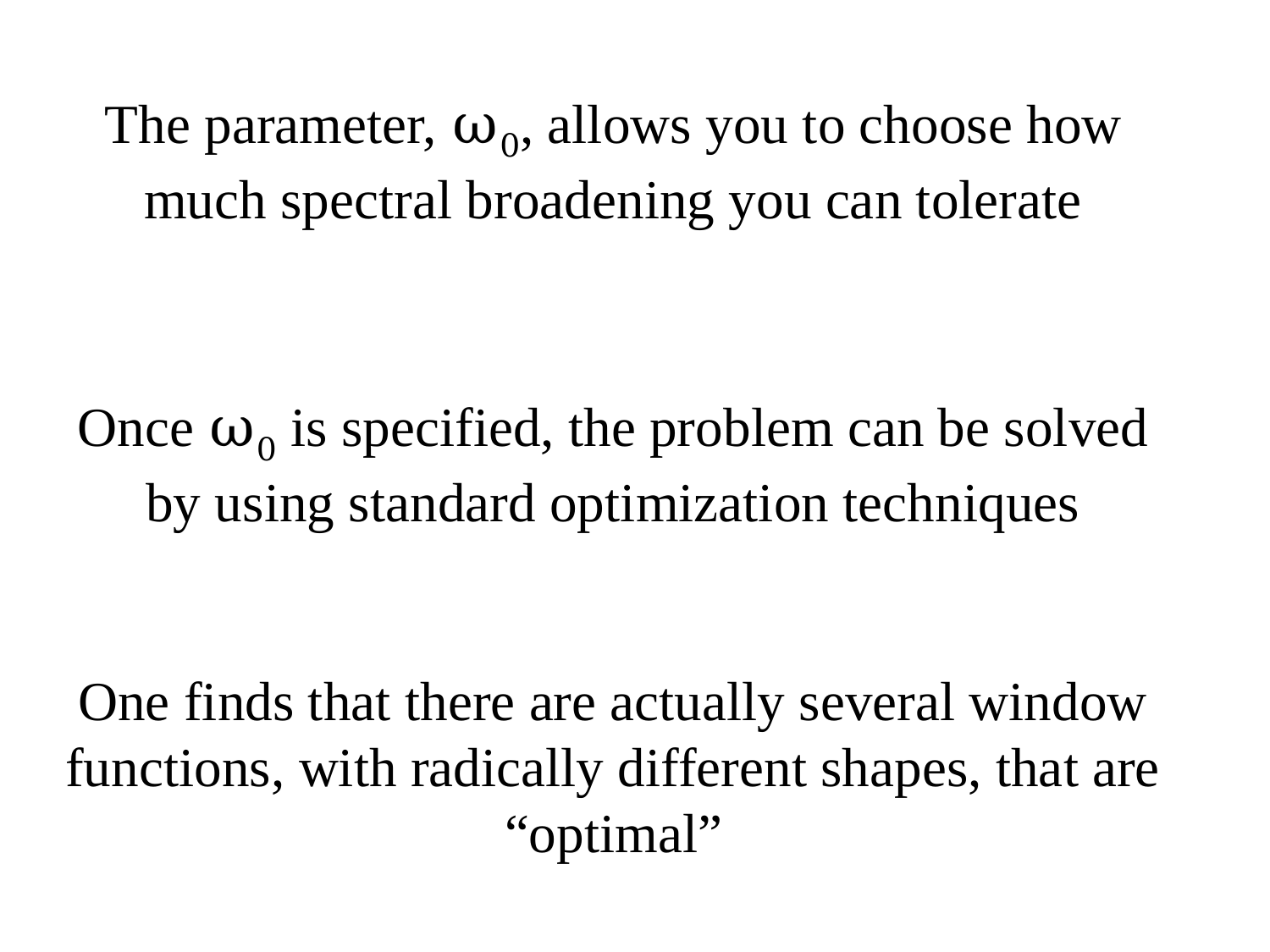

# The parameter, ω0, allows you to choose how much spectral broadening you can tolerate Once ω0 is specified, the problem can be solved by using standard optimization techniques One finds that there are actually several window functions, with radically different shapes, that are “optimal”